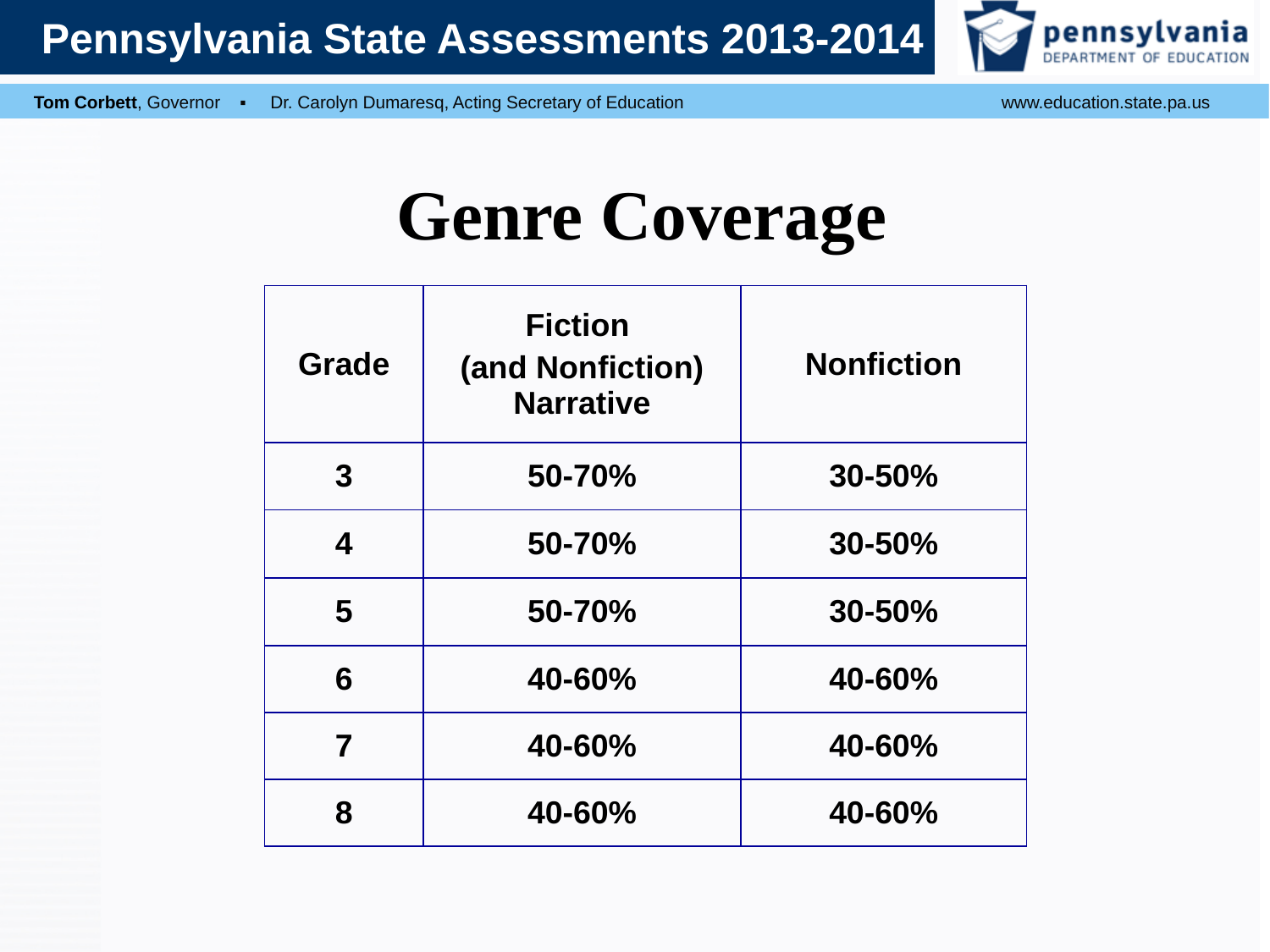

# Genre Coverage
| Grade | Fiction (and Nonfiction) Narrative | Nonfiction |
| --- | --- | --- |
| 3 | 50-70% | 30-50% |
| 4 | 50-70% | 30-50% |
| 5 | 50-70% | 30-50% |
| 6 | 40-60% | 40-60% |
| 7 | 40-60% | 40-60% |
| 8 | 40-60% | 40-60% |